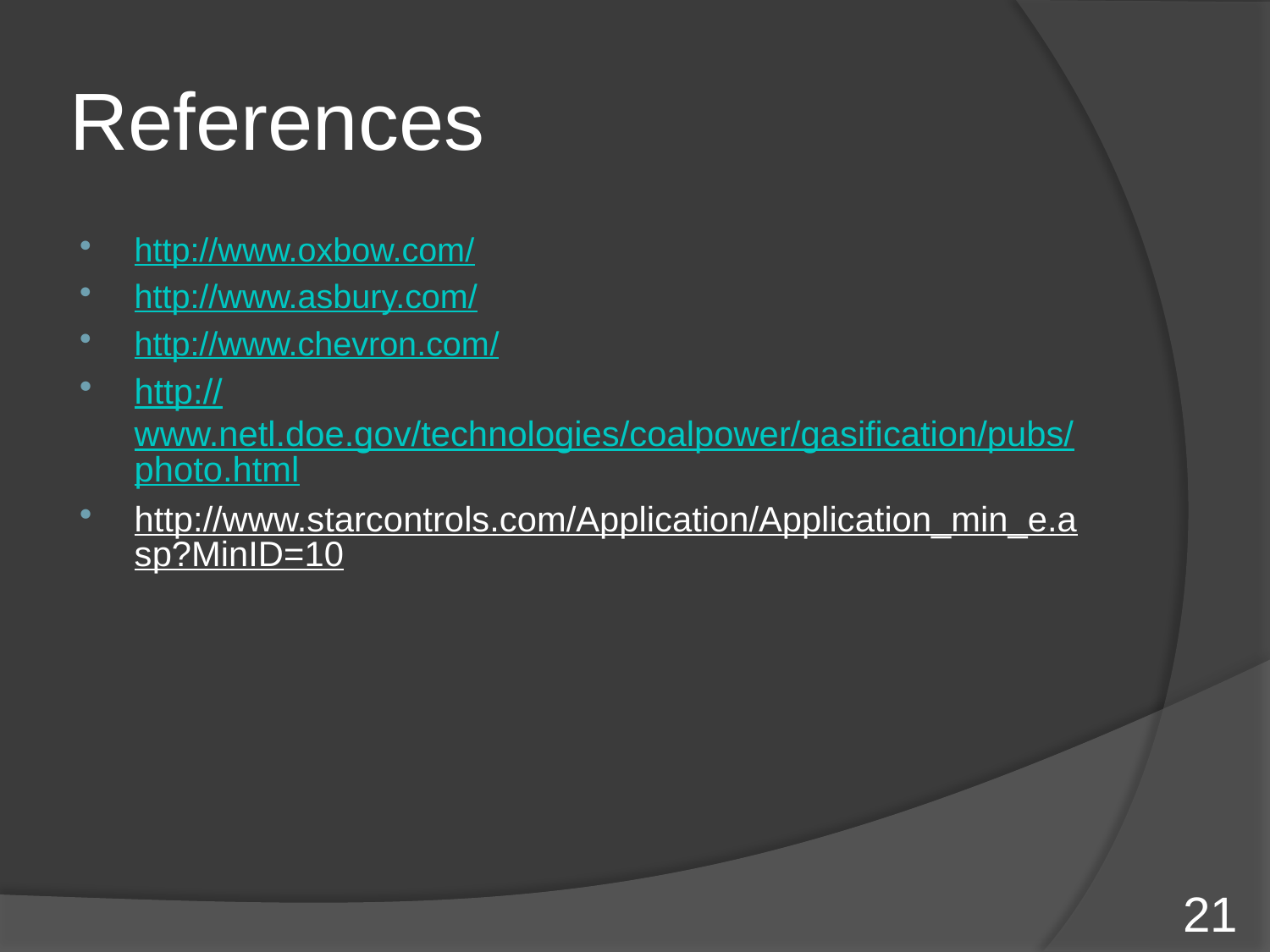

# References
http://www.oxbow.com/
http://www.asbury.com/
http://www.chevron.com/
http://www.netl.doe.gov/technologies/coalpower/gasification/pubs/photo.html
http://www.starcontrols.com/Application/Application_min_e.asp?MinID=10

21